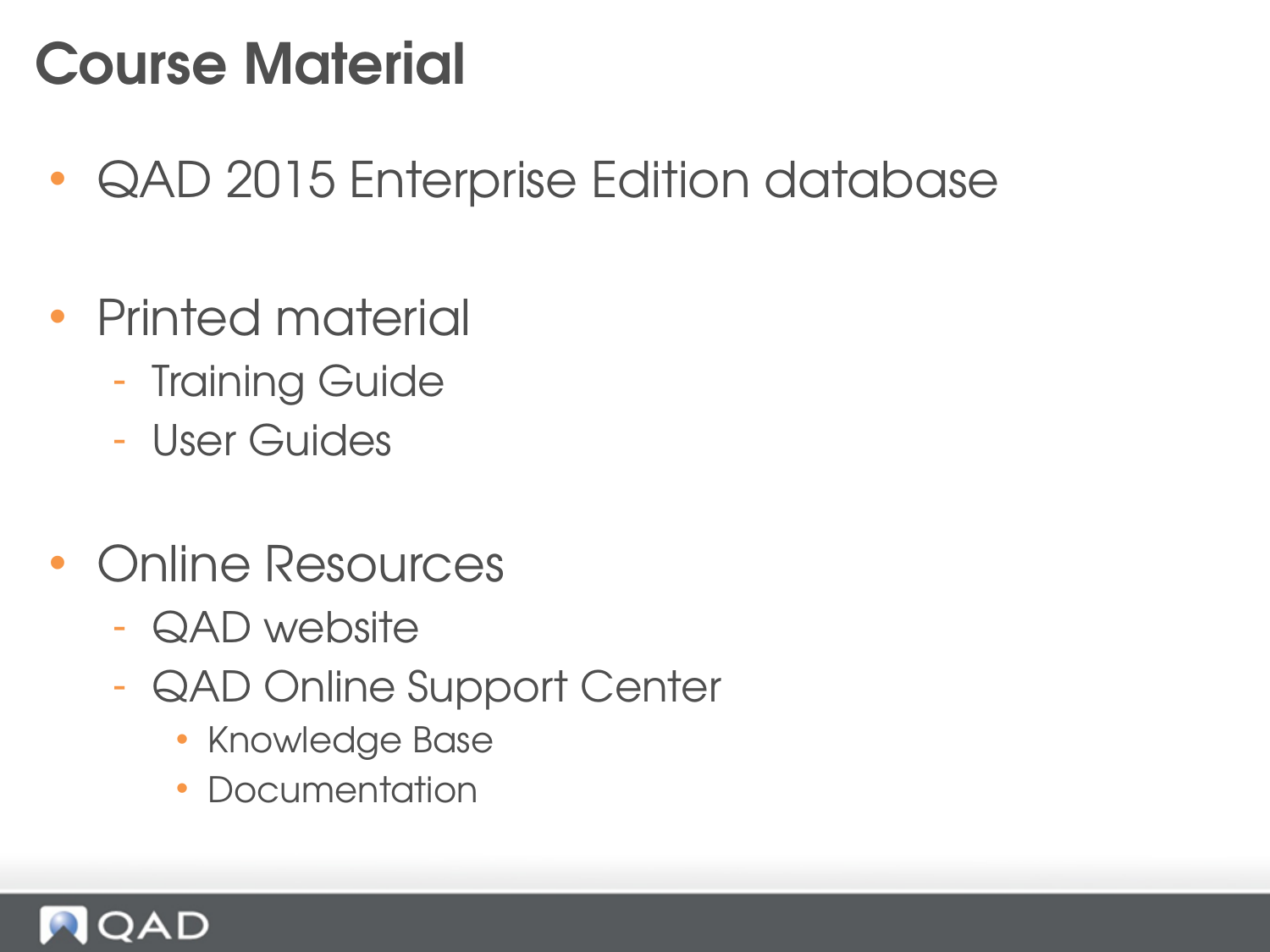

# Course Material
QAD 2015 Enterprise Edition database

Printed material
Training Guide
User Guides

Online Resources
QAD website
QAD Online Support Center
Knowledge Base
Documentation